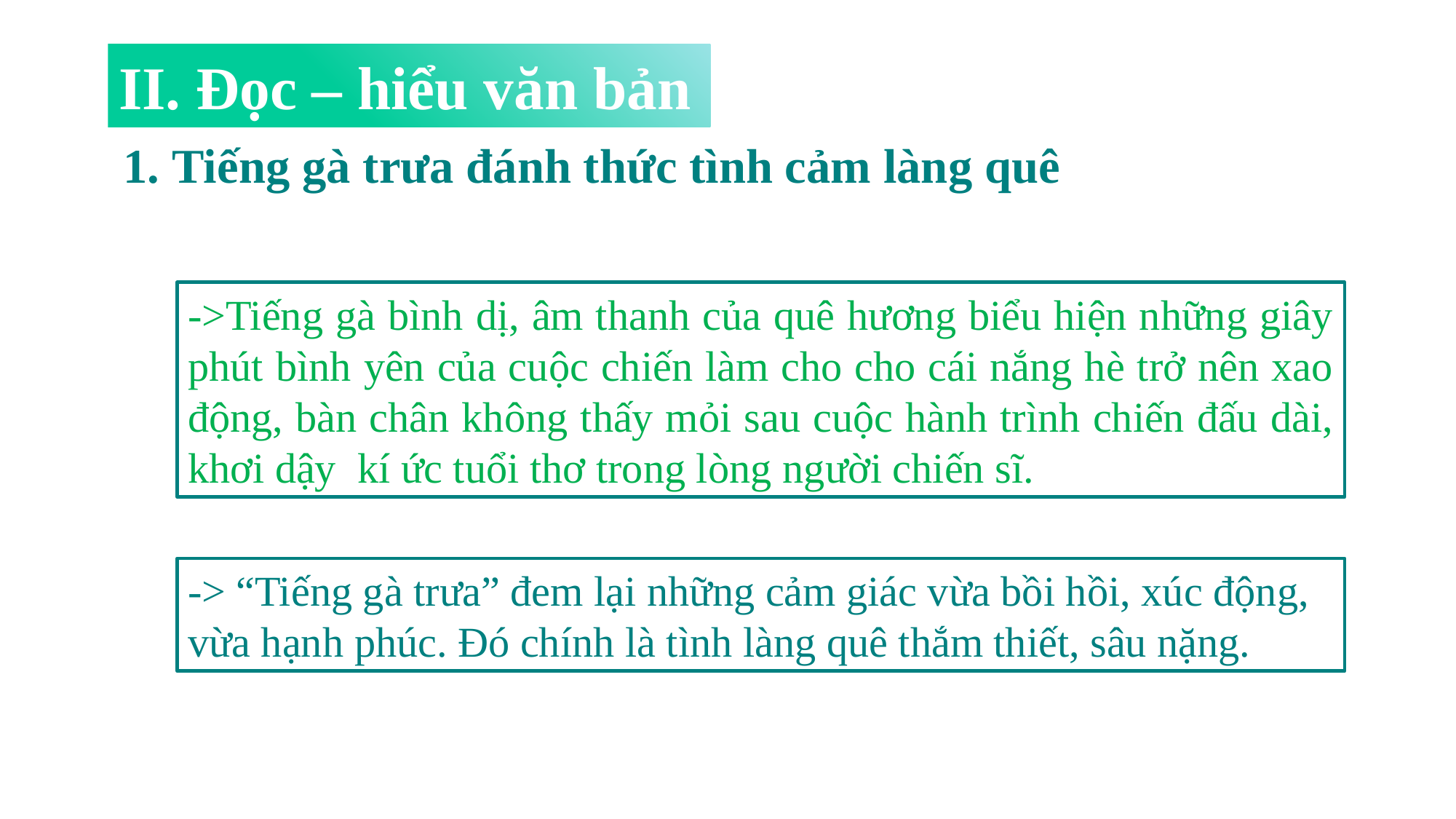

II. Đọc – hiểu văn bản
1. Tiếng gà trưa đánh thức tình cảm làng quê
->Tiếng gà bình dị, âm thanh của quê hương biểu hiện những giây phút bình yên của cuộc chiến làm cho cho cái nắng hè trở nên xao động, bàn chân không thấy mỏi sau cuộc hành trình chiến đấu dài, khơi dậy  kí ức tuổi thơ trong lòng người chiến sĩ.
-> “Tiếng gà trưa” đem lại những cảm giác vừa bồi hồi, xúc động, vừa hạnh phúc. Đó chính là tình làng quê thắm thiết, sâu nặng.